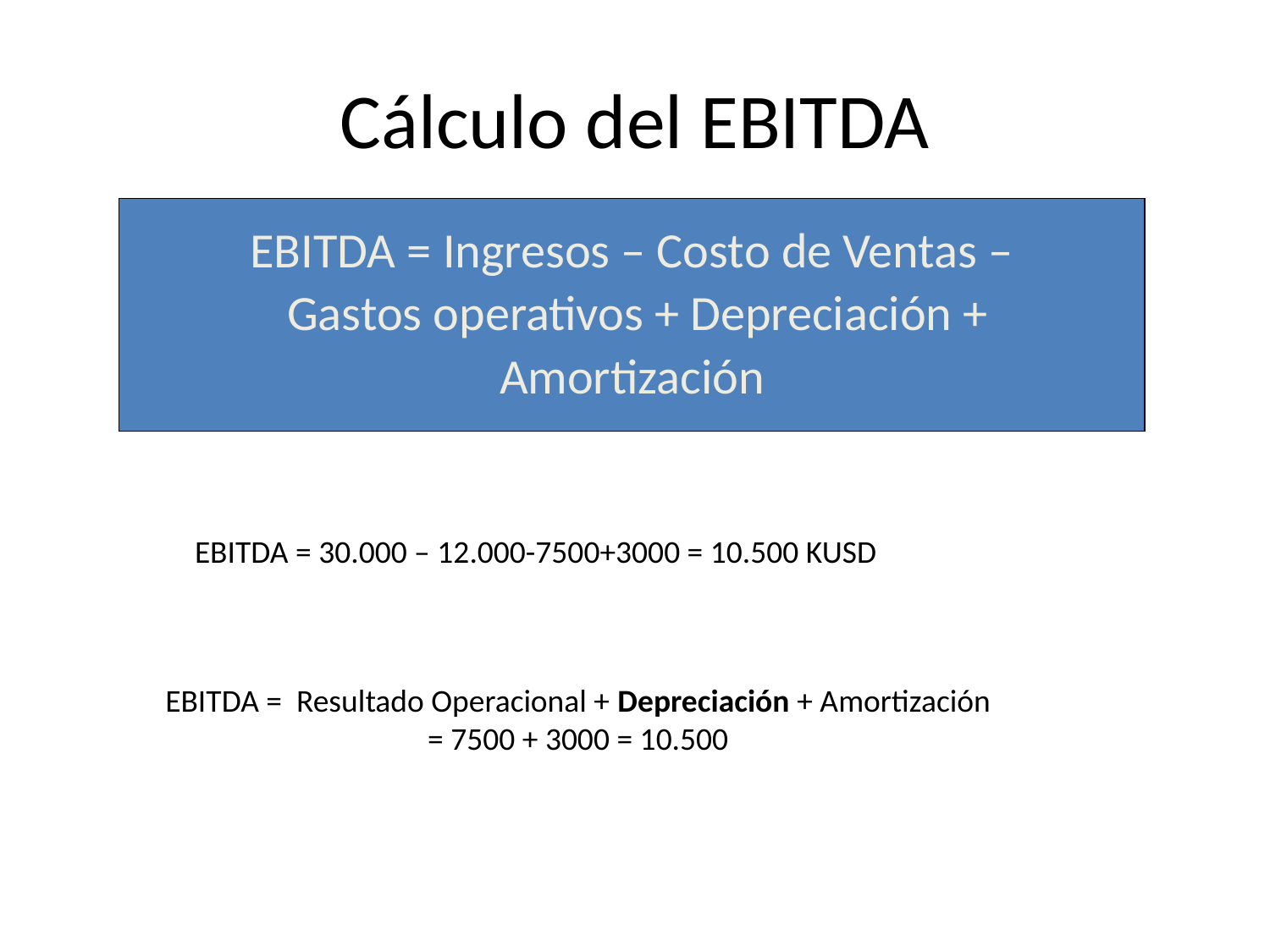

# Cálculo del EBITDA
EBITDA = Ingresos – Costo de Ventas –
 Gastos operativos + Depreciación +
Amortización
EBITDA = 30.000 – 12.000-7500+3000 = 10.500 KUSD
EBITDA =  Resultado Operacional + Depreciación + Amortización
= 7500 + 3000 = 10.500